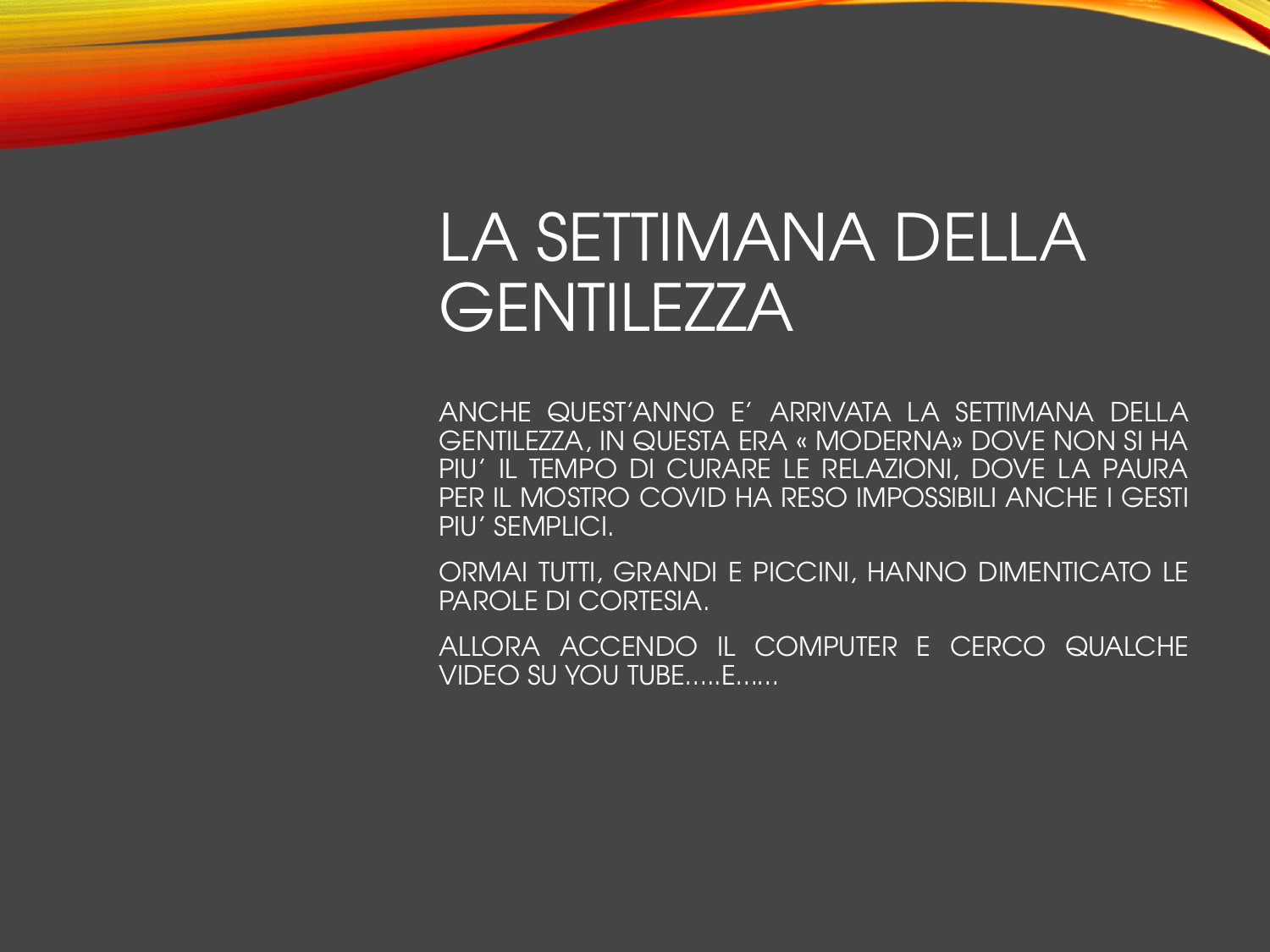

# LA SETTIMANA DELLA GENTILEZZA
ANCHE QUEST’ANNO E’ ARRIVATA LA SETTIMANA DELLA GENTILEZZA, IN QUESTA ERA « MODERNA» DOVE NON SI HA PIU’ IL TEMPO DI CURARE LE RELAZIONI, DOVE LA PAURA PER IL MOSTRO COVID HA RESO IMPOSSIBILI ANCHE I GESTI PIU’ SEMPLICI.
ORMAI TUTTI, GRANDI E PICCINI, HANNO DIMENTICATO LE PAROLE DI CORTESIA.
ALLORA ACCENDO IL COMPUTER E CERCO QUALCHE VIDEO SU YOU TUBE…..E……